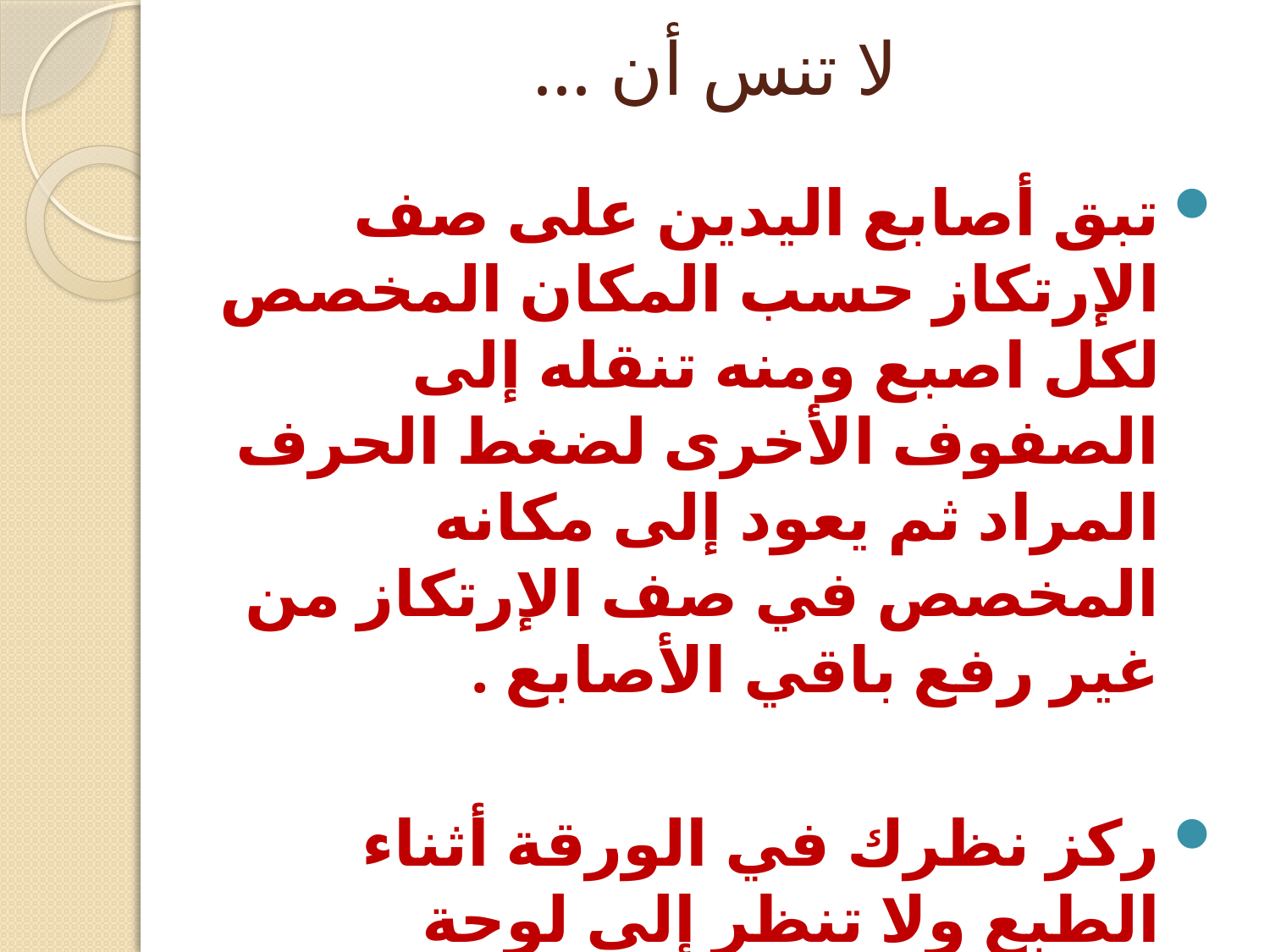

# لا تنس أن ...
تبق أصابع اليدين على صف الإرتكاز حسب المكان المخصص لكل اصبع ومنه تنقله إلى الصفوف الأخرى لضغط الحرف المراد ثم يعود إلى مكانه المخصص في صف الإرتكاز من غير رفع باقي الأصابع .

ركز نظرك في الورقة أثناء الطبع ولا تنظر إلى لوحة المفاتيح إلا في حالة الضرورة القصوى .